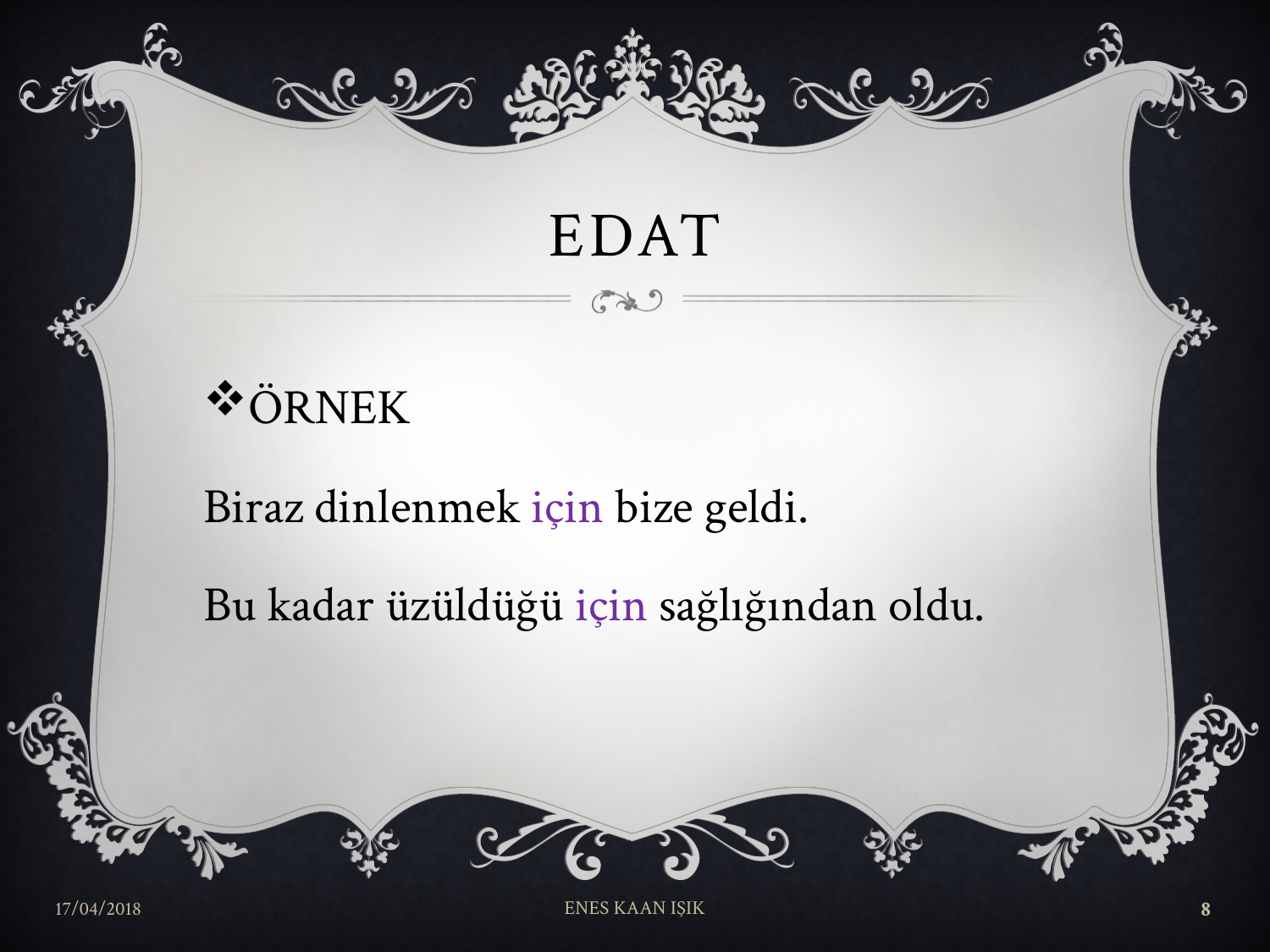

# EDAT
ÖRNEK
Biraz dinlenmek için bize geldi.
Bu kadar üzüldüğü için sağlığından oldu.
17/04/2018
ENES KAAN IŞIK
8